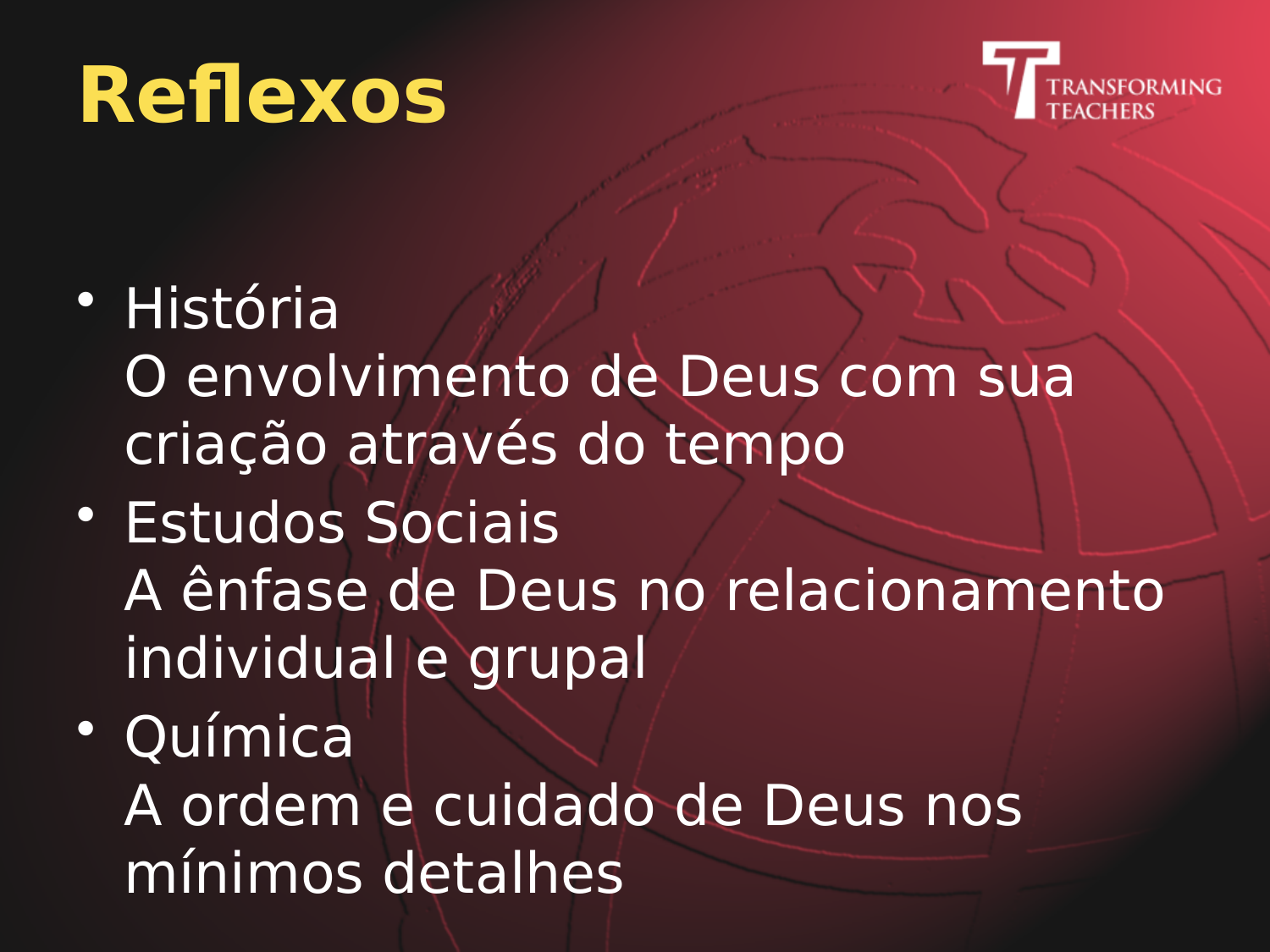

# Reflexos
História
O envolvimento de Deus com sua criação através do tempo
Estudos Sociais
A ênfase de Deus no relacionamento individual e grupal
Química
A ordem e cuidado de Deus nos mínimos detalhes